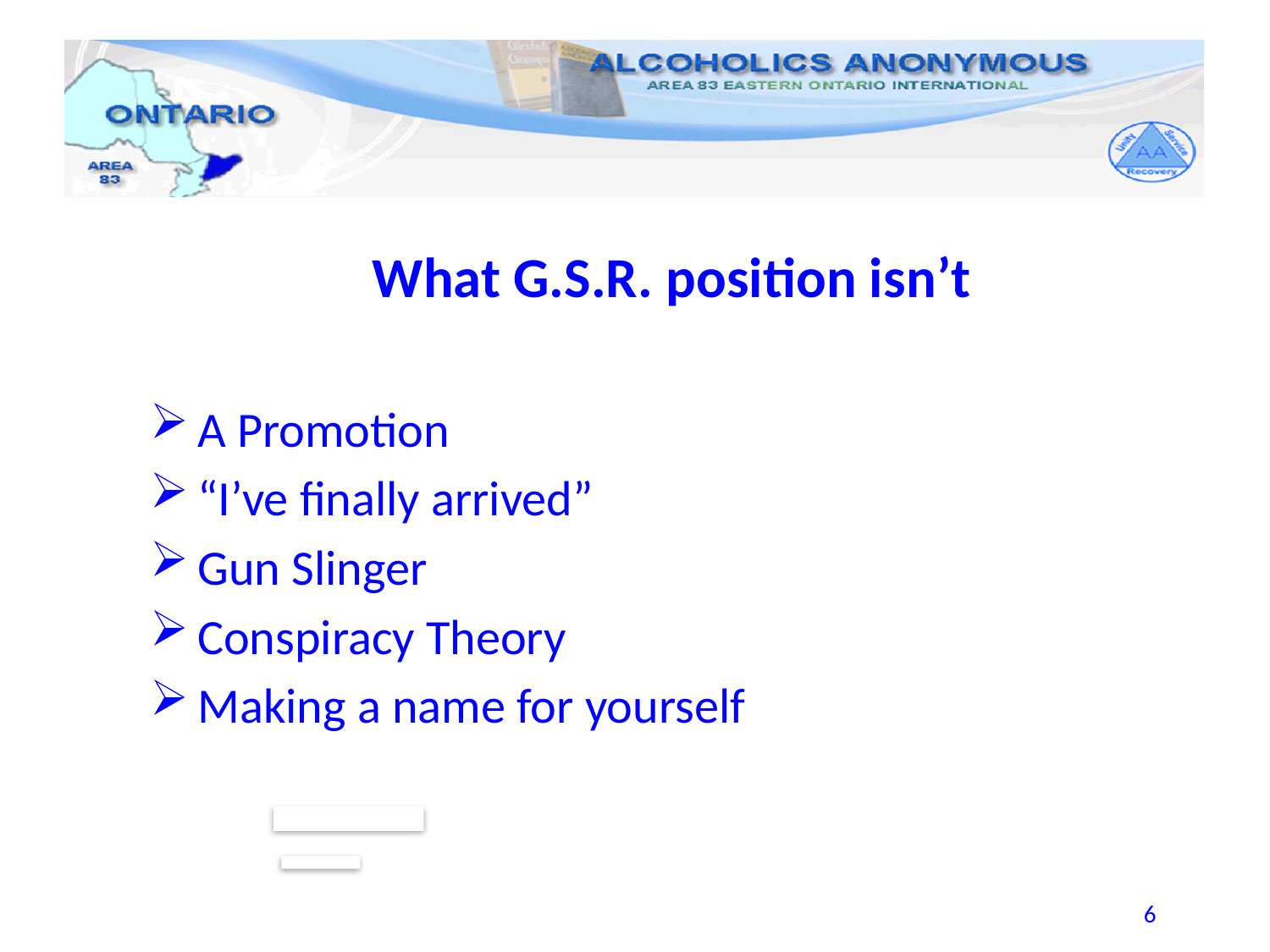

What G.S.R. position isn’t

A Promotion
“I’ve finally arrived”
Gun Slinger
Conspiracy Theory
Making a name for yourself
6